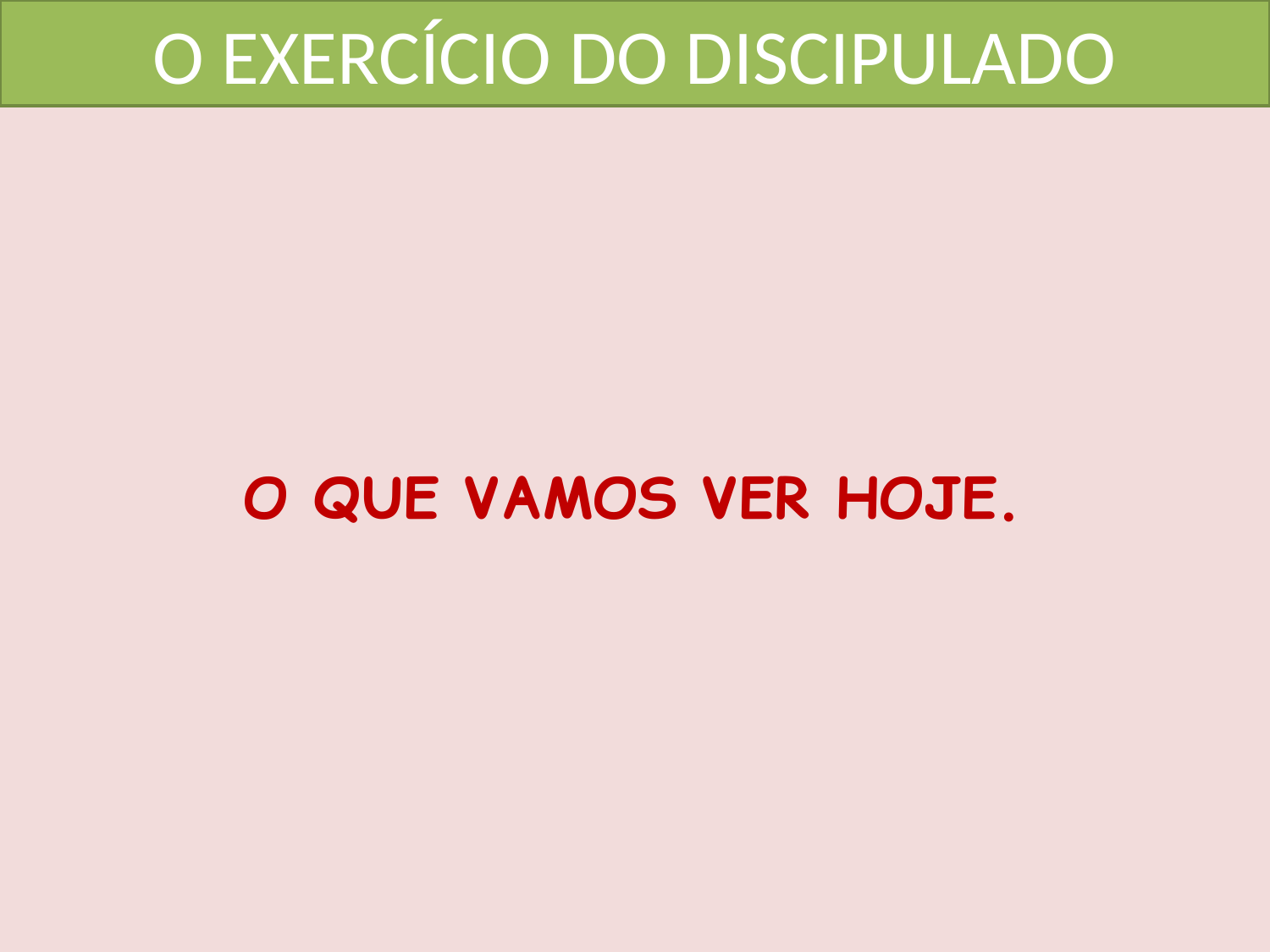

O EXERCÍCIO DO DISCIPULADO
O QUE VAMOS VER HOJE.